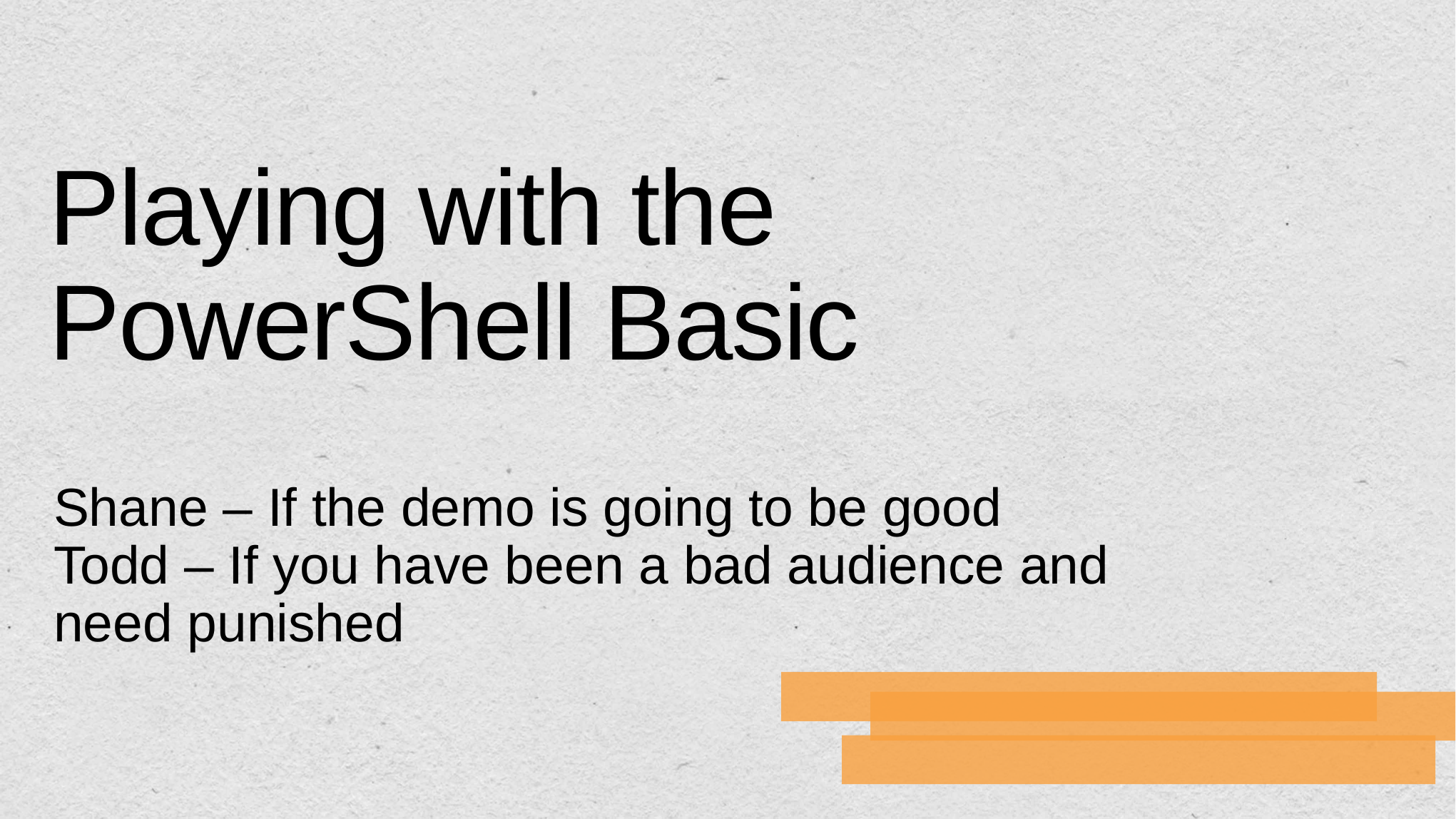

# Playing with the PowerShell Basic
Shane – If the demo is going to be good
Todd – If you have been a bad audience and need punished